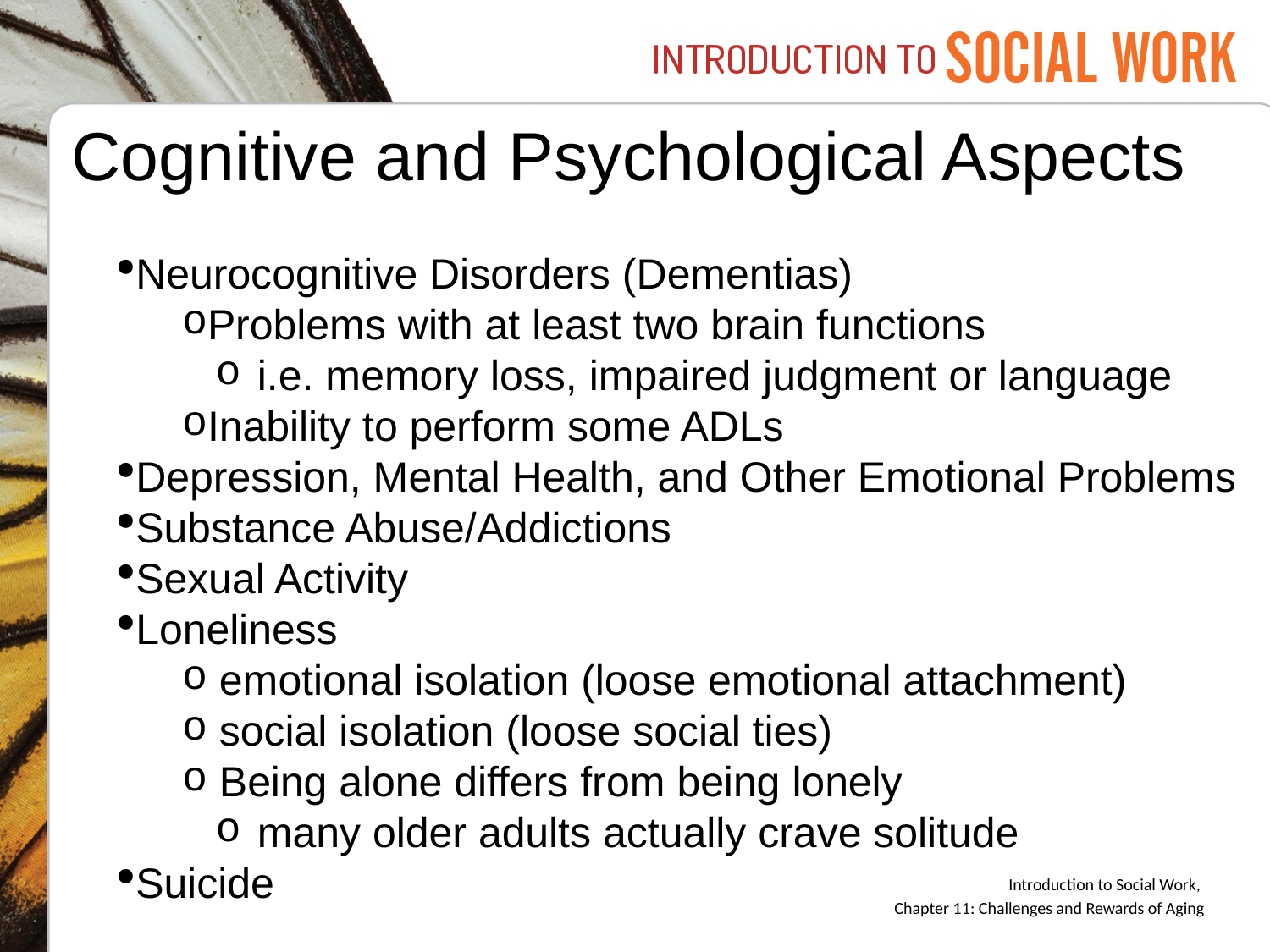

# Cognitive and Psychological Aspects

Neurocognitive Disorders (Dementias)
Problems with at least two brain functions
 i.e. memory loss, impaired judgment or language
Inability to perform some ADLs
Depression, Mental Health, and Other Emotional Problems
Substance Abuse/Addictions
Sexual Activity
Loneliness
 emotional isolation (loose emotional attachment)
 social isolation (loose social ties)
 Being alone differs from being lonely
 many older adults actually crave solitude
Suicide
Introduction to Social Work,
Chapter 11: Challenges and Rewards of Aging